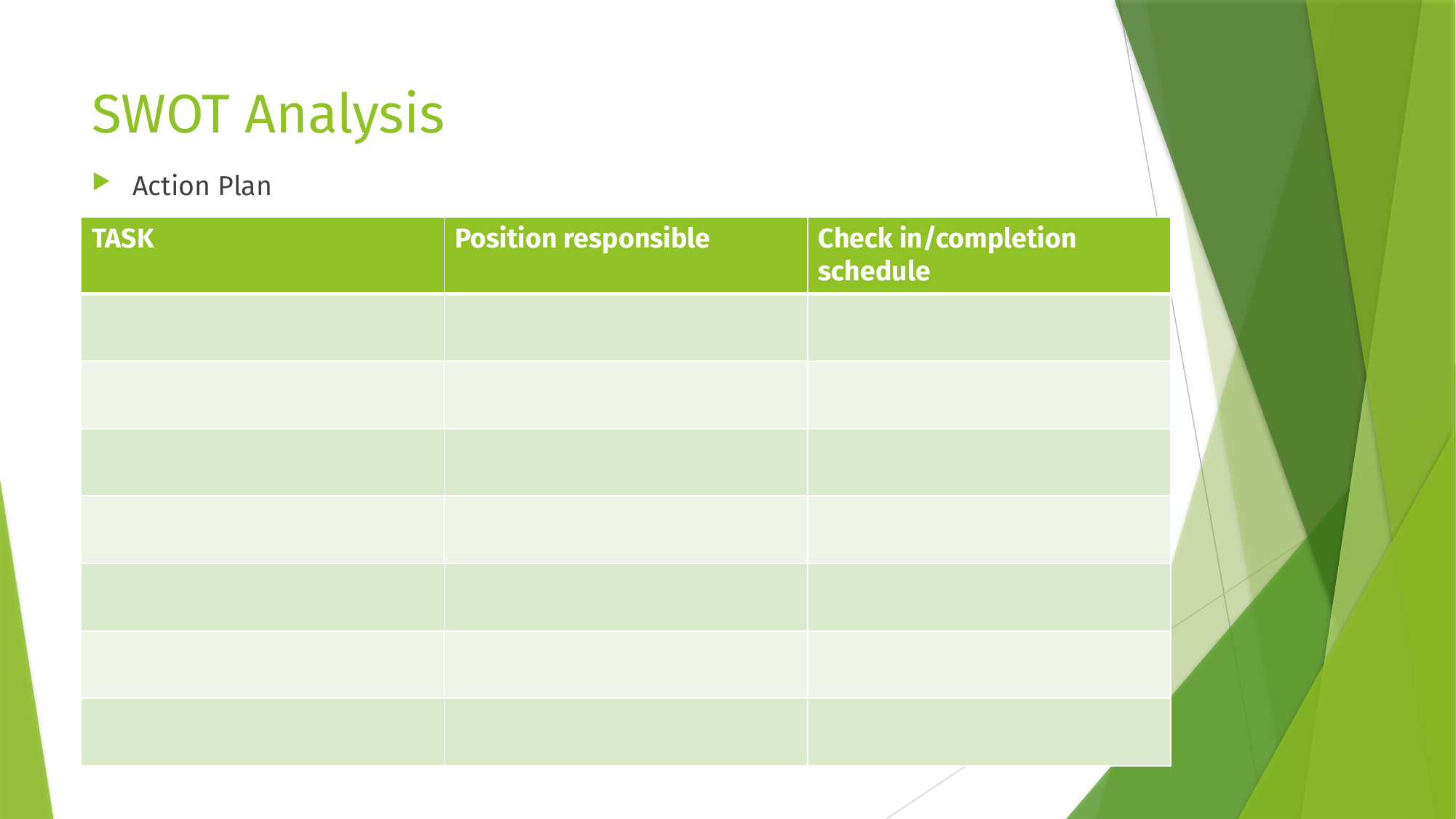

# SWOT Analysis
Action Plan

| TASK | Position responsible | Check in/completion schedule |
| --- | --- | --- |
|  |  |  |
|  |  |  |
|  |  |  |
|  |  |  |
|  |  |  |
|  |  |  |
|  |  |  |